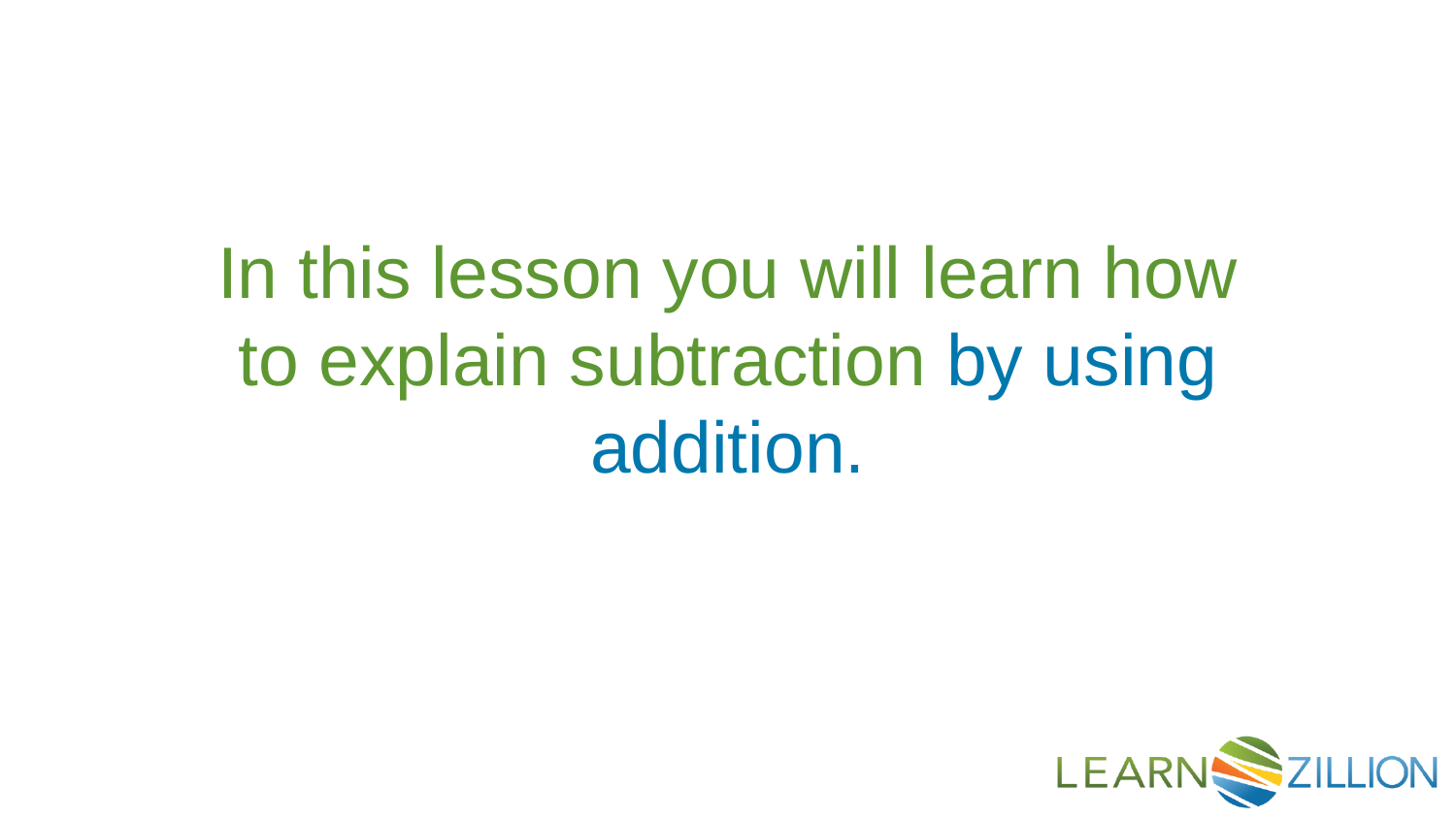

In this lesson you will learn how to explain subtraction by using addition.